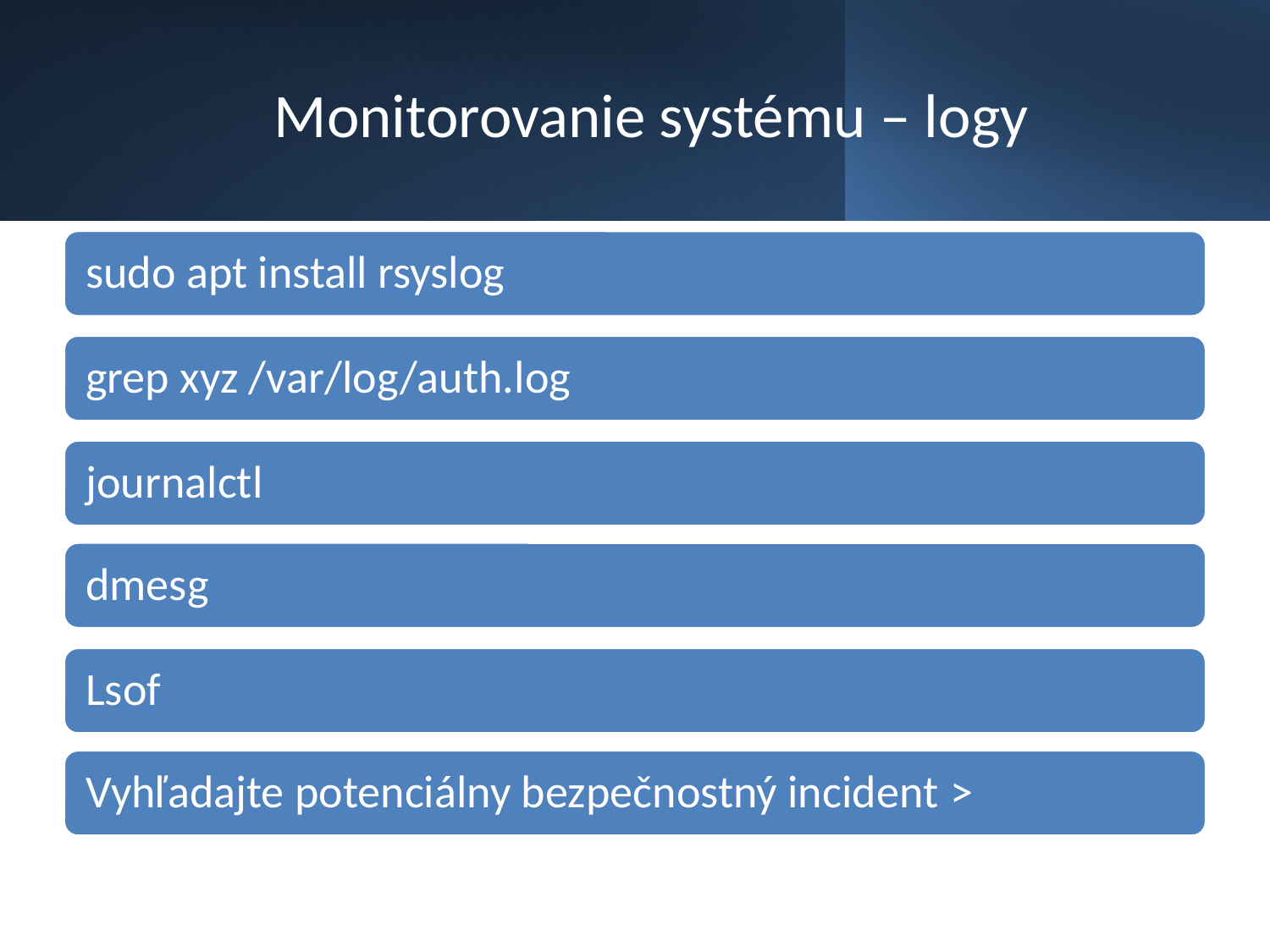

# Monitorovanie systému – logy
systémove logy
dmesg
grep xyz /var/log/auth.log
journalctl
sudo apt install rsyslog
Lsof
Vyhľadajte potenciálny bezpečnostný incident >